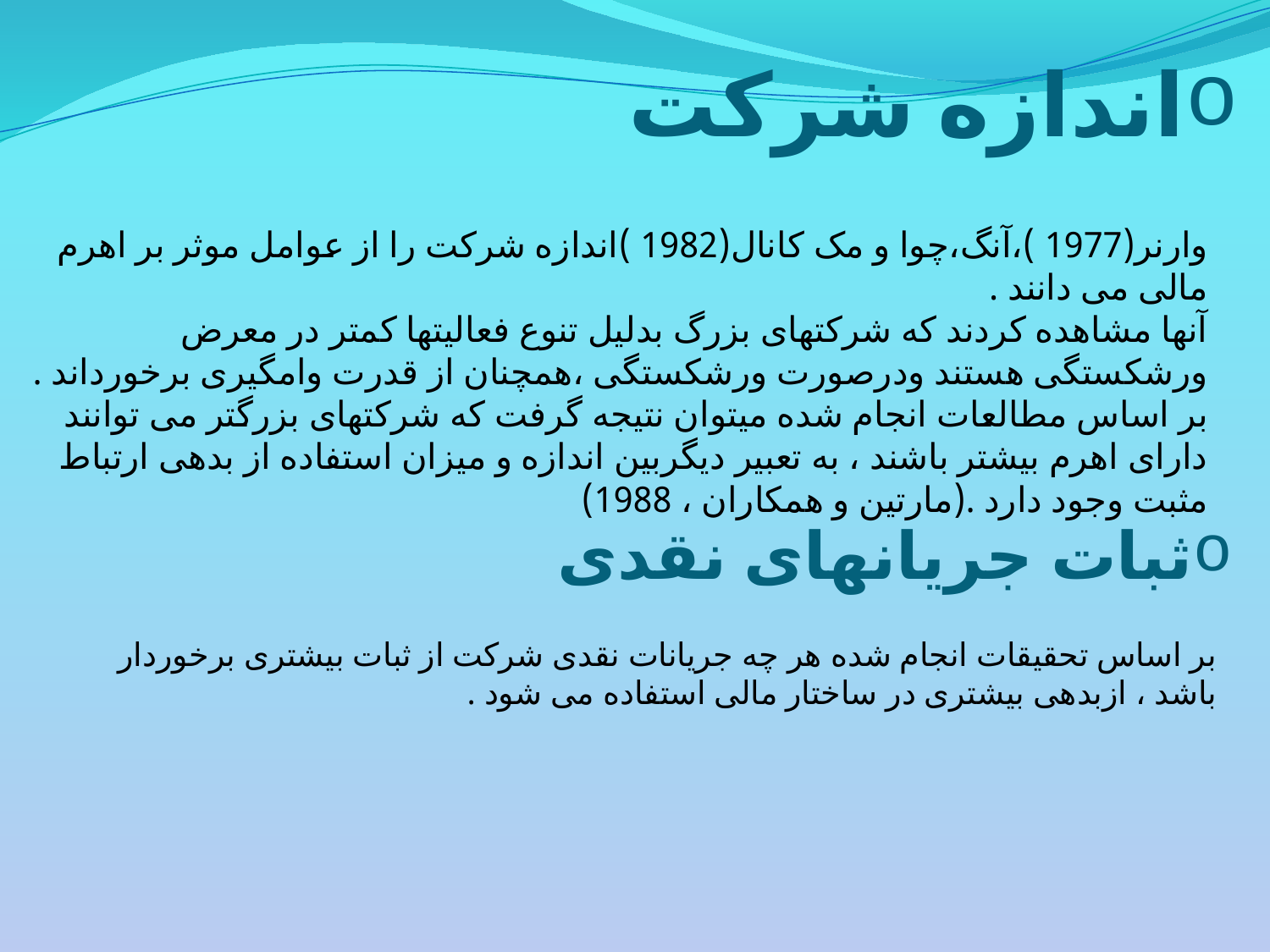

# اندازه شرکت وارنر(1977 )،آنگ،چوا و مک کانال(1982 )اندازه شرکت را از عوامل موثر بر اهرم مالی می دانند . آنها مشاهده کردند که شرکتهای بزرگ بدلیل تنوع فعالیتها کمتر در معرض ورشکستگی هستند ودرصورت ورشکستگی ،همچنان از قدرت وامگیری برخورداند . بر اساس مطالعات انجام شده میتوان نتیجه گرفت که شرکتهای بزرگتر می توانند دارای اهرم بیشتر باشند ، به تعبیر دیگربین اندازه و میزان استفاده از بدهی ارتباط مثبت وجود دارد .(مارتین و همکاران ، 1988)

ثبات جریانهای نقدی
بر اساس تحقیقات انجام شده هر چه جریانات نقدی شرکت از ثبات بیشتری برخوردار باشد ، ازبدهی بیشتری در ساختار مالی استفاده می شود .